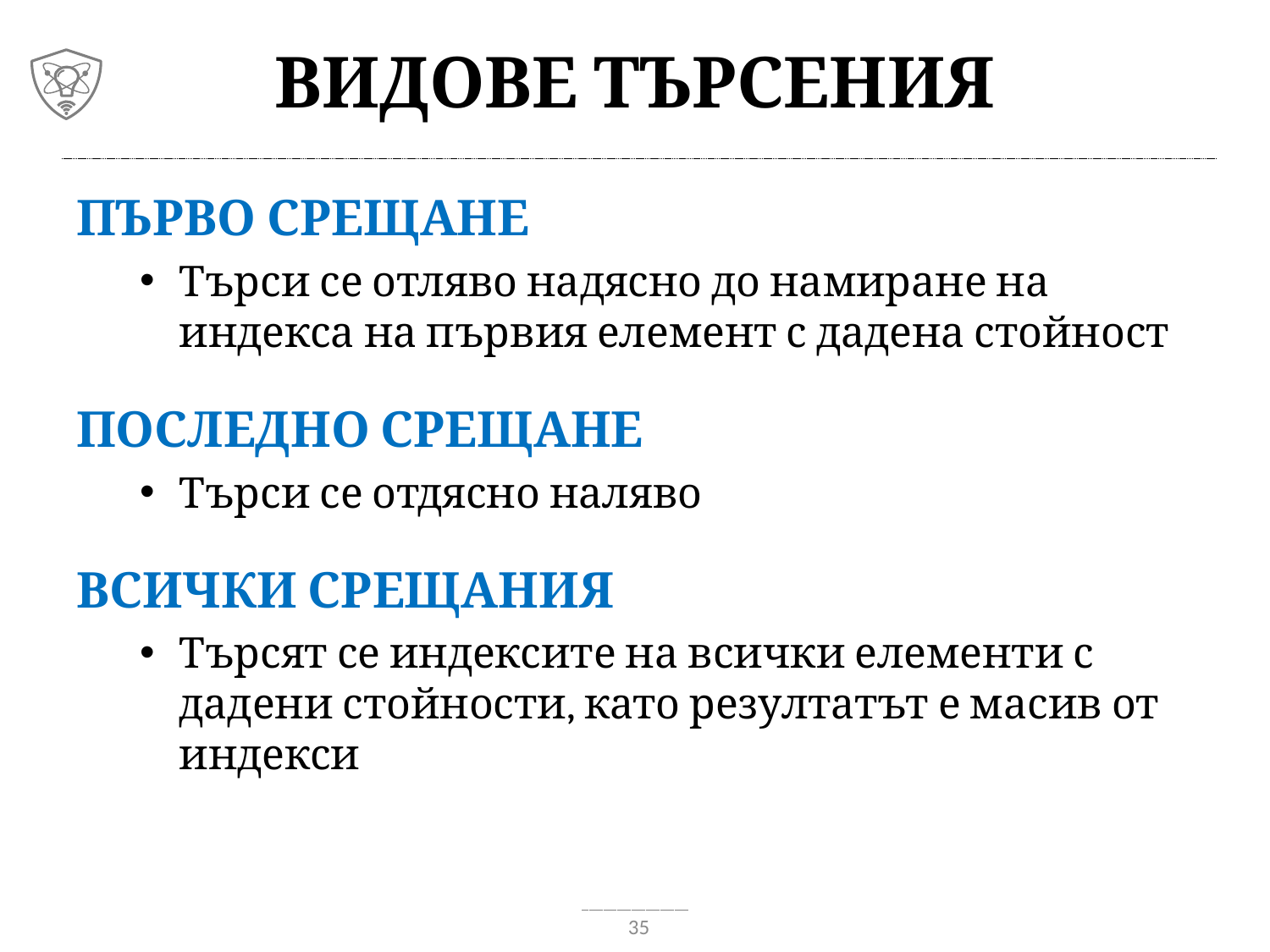

# Видове търсения
Първо срещане
Търси се отляво надясно до намиране на индекса на първия елемент с дадена стойност
Последно срещане
Търси се отдясно наляво
Всички срещания
Търсят се индексите на всички елементи с дадени стойности, като резултатът е масив от индекси
35